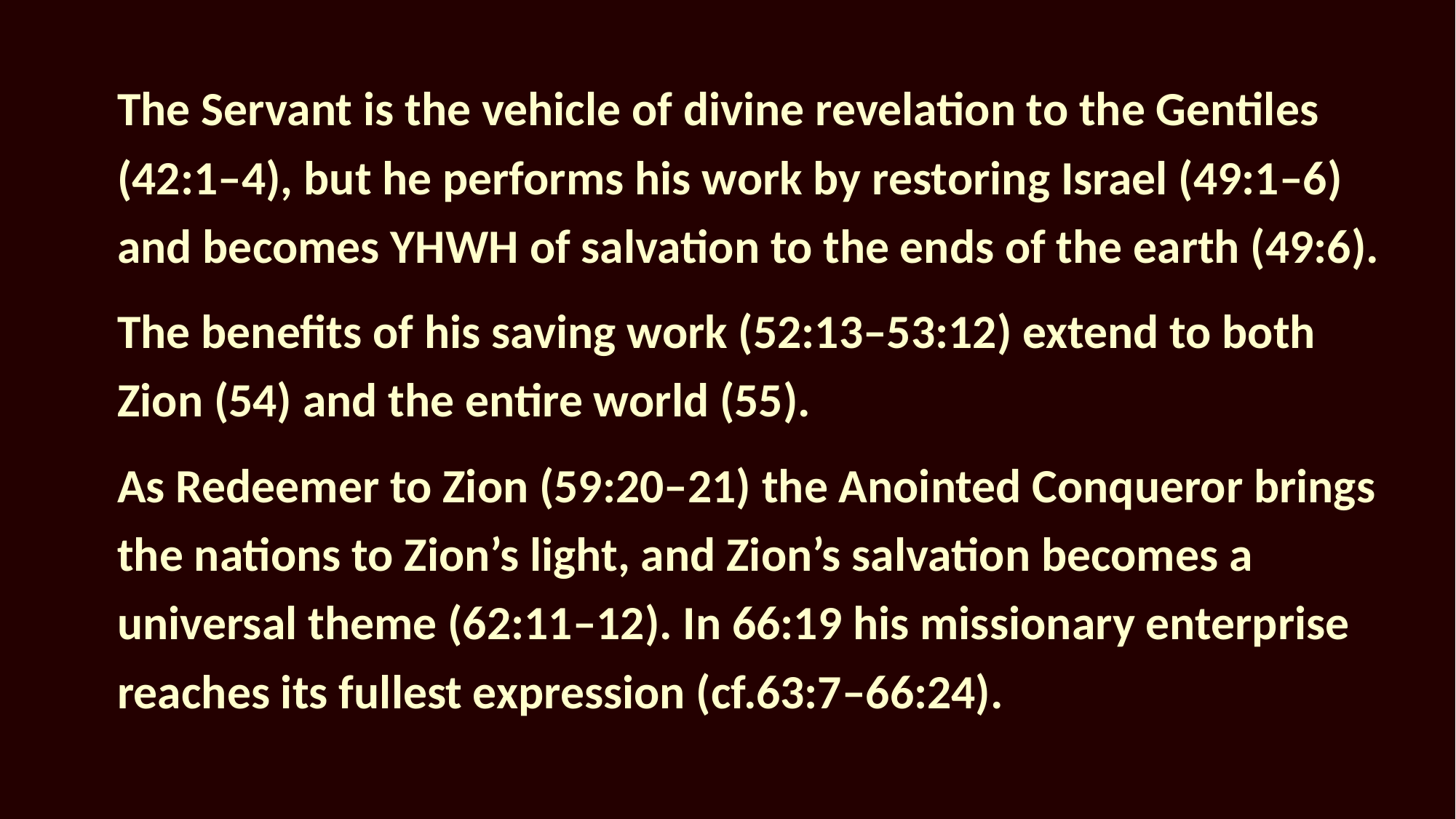

The Servant is the vehicle of divine revelation to the Gentiles (42:1–4), but he performs his work by restoring Israel (49:1–6) and becomes YHWH of salvation to the ends of the earth (49:6).
		The benefits of his saving work (52:13–53:12) extend to both Zion (54) and the entire world (55).
		As Redeemer to Zion (59:20–21) the Anointed Conqueror brings the nations to Zion’s light, and Zion’s salvation becomes a universal theme (62:11–12). In 66:19 his missionary enterprise reaches its fullest expression (cf.63:7–66:24).